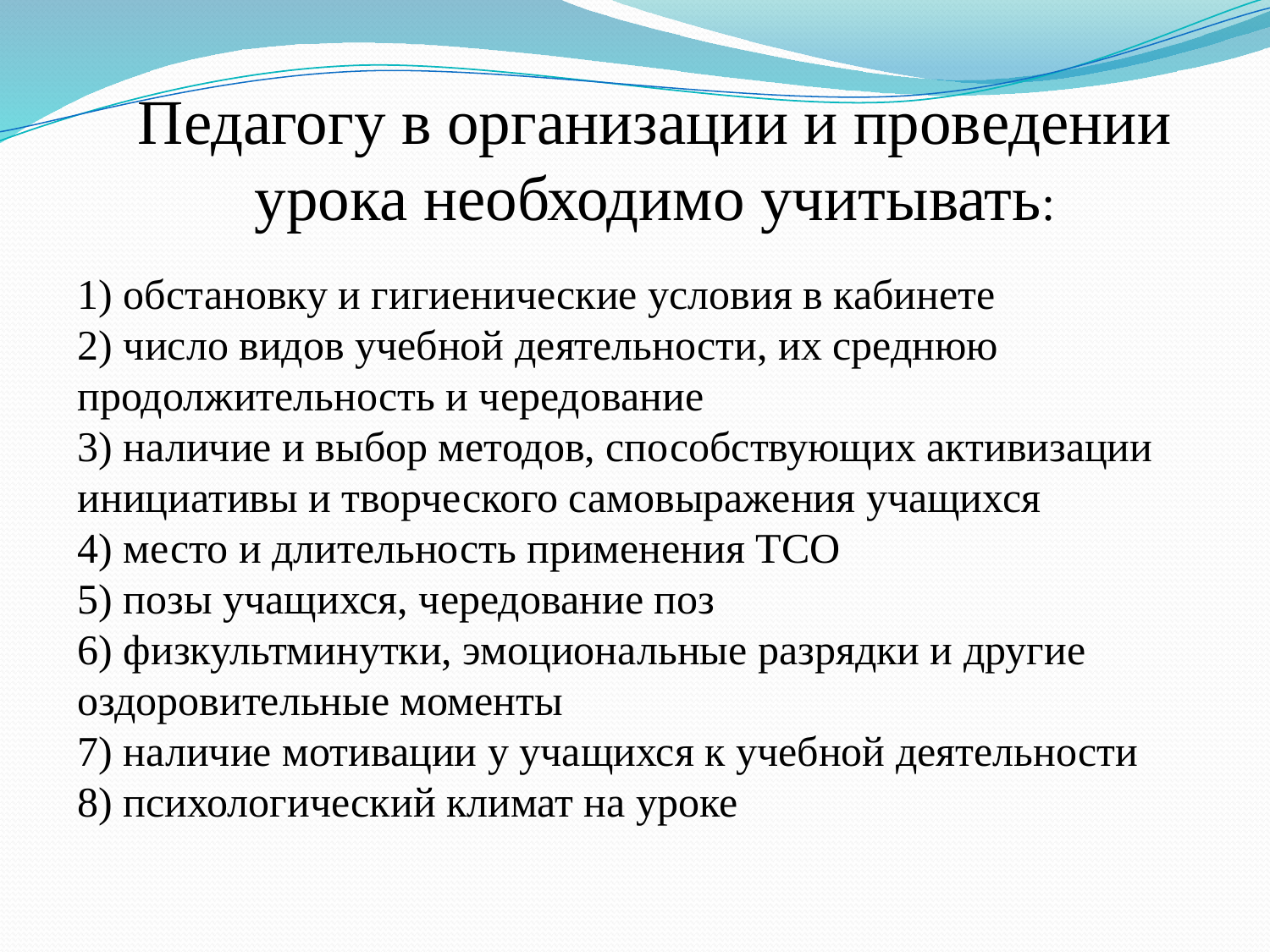

Педагогу в организации и проведении урока необходимо учитывать:
1) обстановку и гигиенические условия в кабинете
2) число видов учебной деятельности, их среднюю продолжительность и чередование
3) наличие и выбор методов, способствующих активизации инициативы и творческого самовыражения учащихся
4) место и длительность применения ТСО
5) позы учащихся, чередование поз
6) физкультминутки, эмоциональные разрядки и другие оздоровительные моменты
7) наличие мотивации у учащихся к учебной деятельности
8) психологический климат на уроке